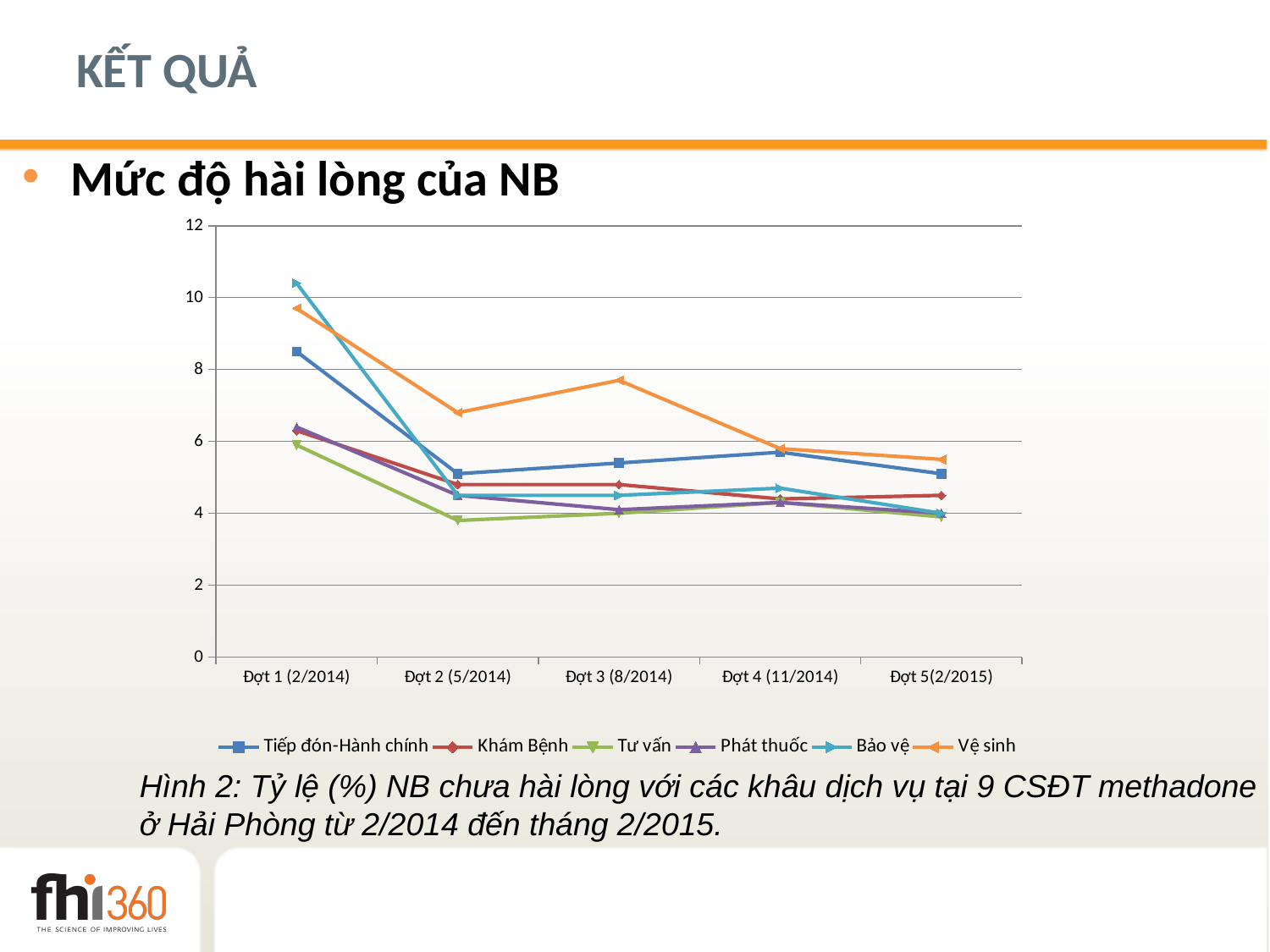

# KẾT QUẢ
Mức độ hài lòng của NB

### Chart

| Category | Tiếp đón-Hành chính | Khám Bệnh | Tư vấn | Phát thuốc | Bảo vệ | Vệ sinh |
|---|---|---|---|---|---|---|
| Đợt 1 (2/2014) | 8.5 | 6.3 | 5.9 | 6.4 | 10.4 | 9.700000000000001 |
| Đợt 2 (5/2014) | 5.1 | 4.8 | 3.8 | 4.5 | 4.5 | 6.8 |
| Đợt 3 (8/2014) | 5.4 | 4.8 | 4.0 | 4.1 | 4.5 | 7.7 |
| Đợt 4 (11/2014) | 5.7 | 4.4 | 4.3 | 4.3 | 4.7 | 5.8 |
| Đợt 5(2/2015) | 5.1 | 4.5 | 3.9 | 4.0 | 4.0 | 5.5 |
Hình 2: Tỷ lệ (%) NB chưa hài lòng với các khâu dịch vụ tại 9 CSĐT methadone ở Hải Phòng từ 2/2014 đến tháng 2/2015.